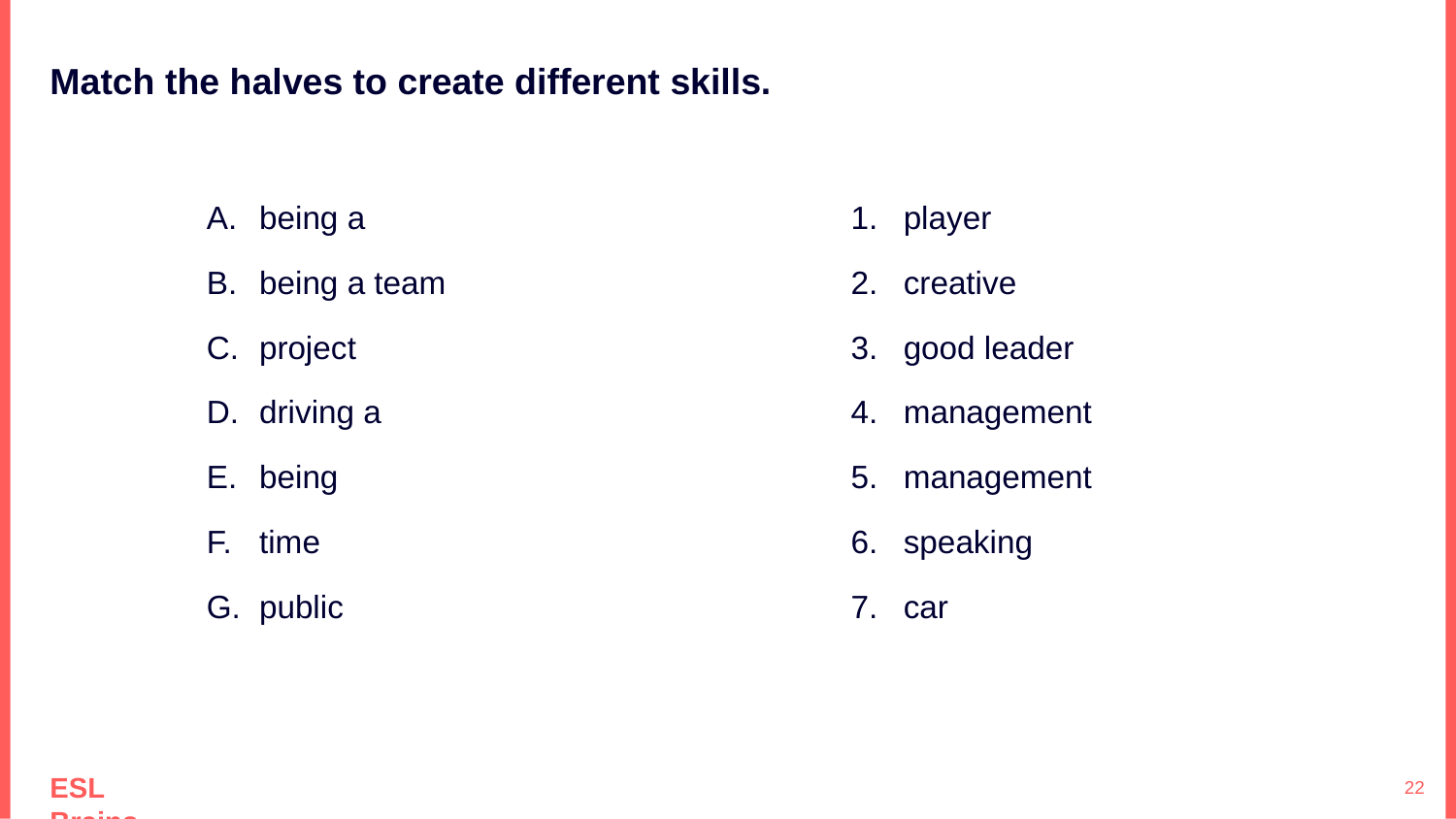

Match the halves to create different skills.
being a
being a team
project
driving a
being
time
public
player
creative
good leader
management
management
speaking
car
22